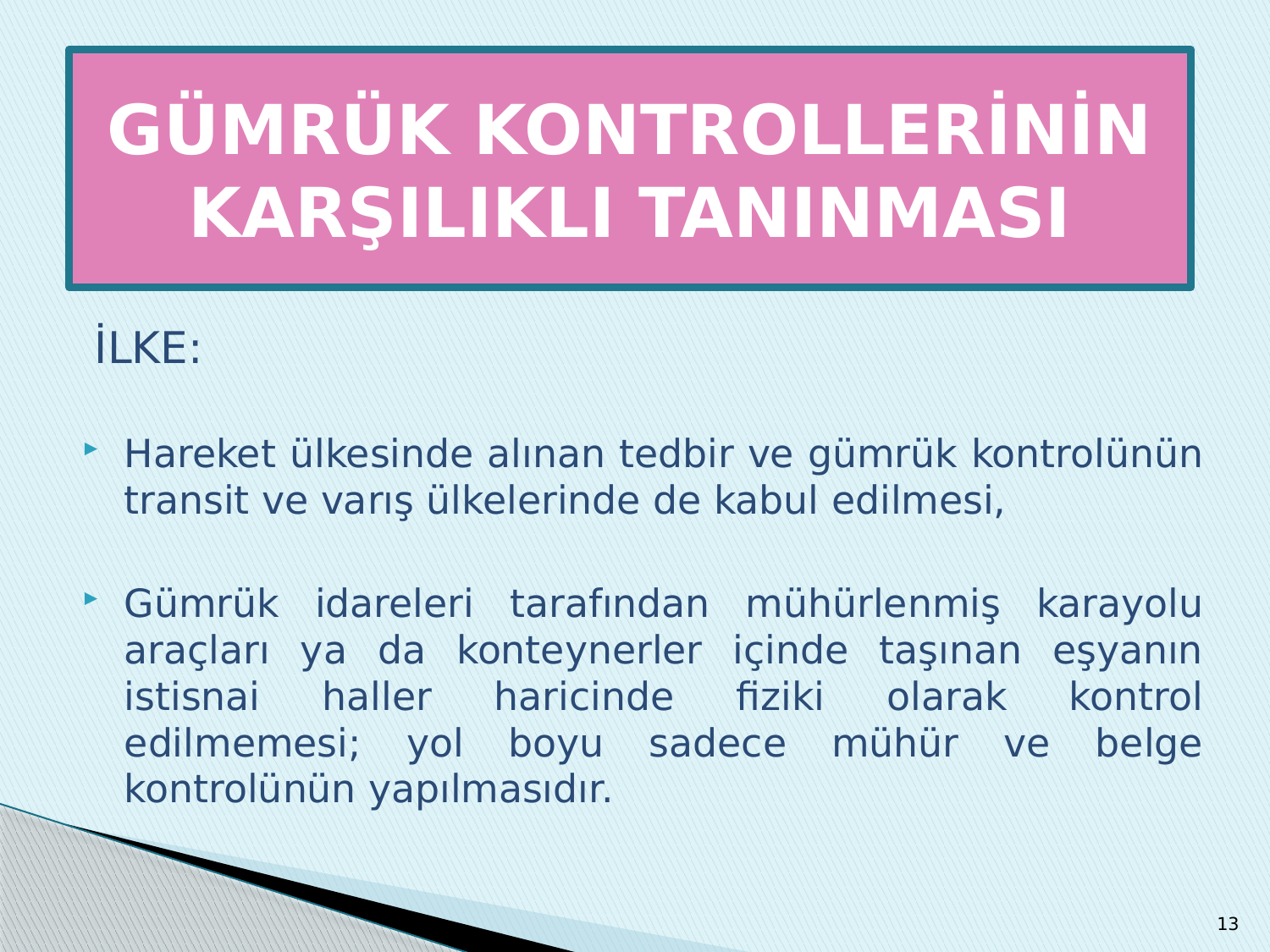

GÜMRÜK KONTROLLERİNİN KARŞILIKLI TANINMASI
#

İLKE:

Hareket ülkesinde alınan tedbir ve gümrük kontrolünün transit ve varış ülkelerinde de kabul edilmesi,

Gümrük idareleri tarafından mühürlenmiş karayolu araçları ya da konteynerler içinde taşınan eşyanın istisnai haller haricinde fiziki olarak kontrol edilmemesi; yol boyu sadece mühür ve belge kontrolünün yapılmasıdır.

13